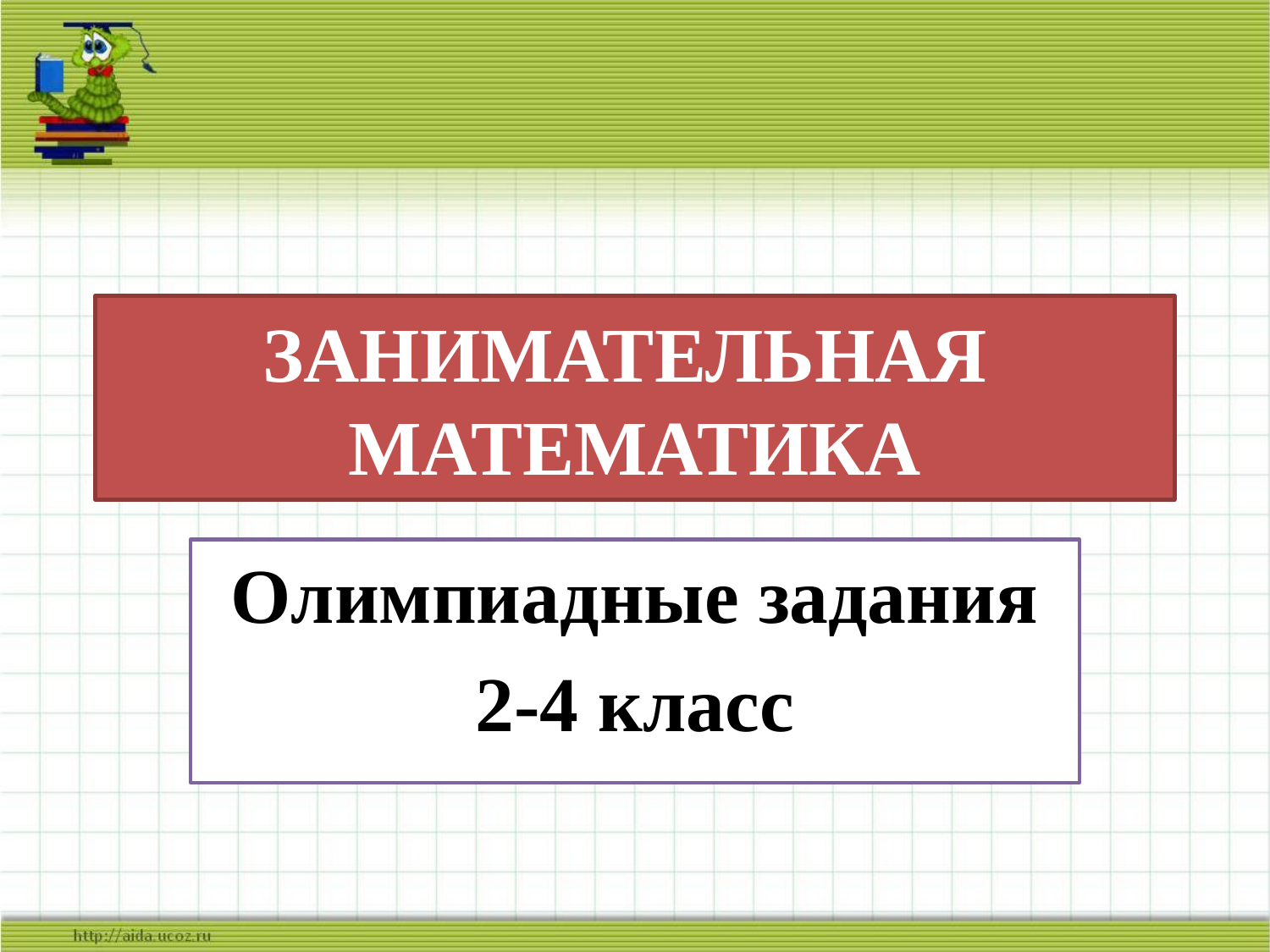

# ЗАНИМАТЕЛЬНАЯ  МАТЕМАТИКА
Олимпиадные задания
2-4 класс